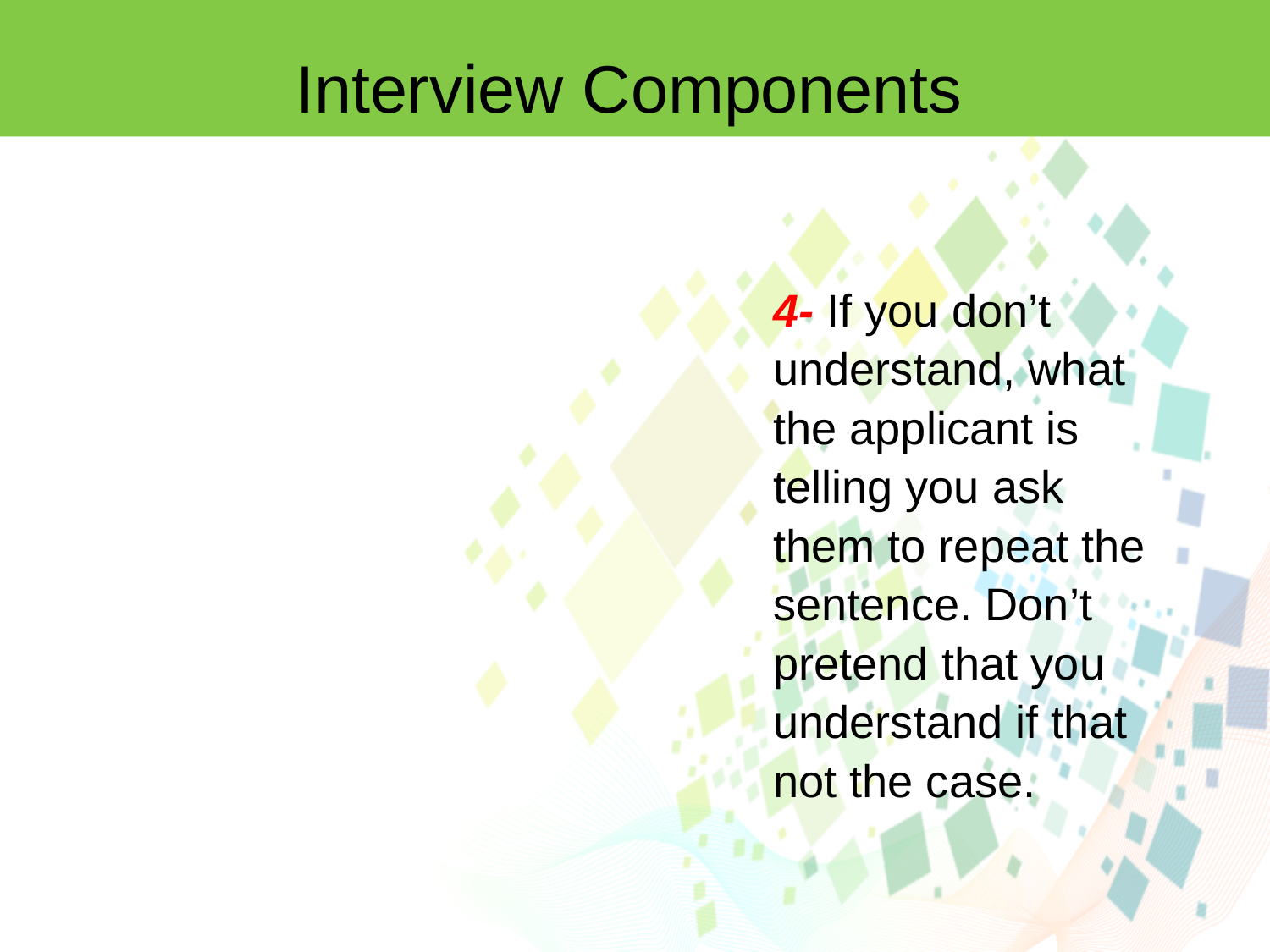

Interview Components
4- If you don’t understand, what the applicant is telling you ask them to repeat the sentence. Don’t pretend that you understand if that not the case.